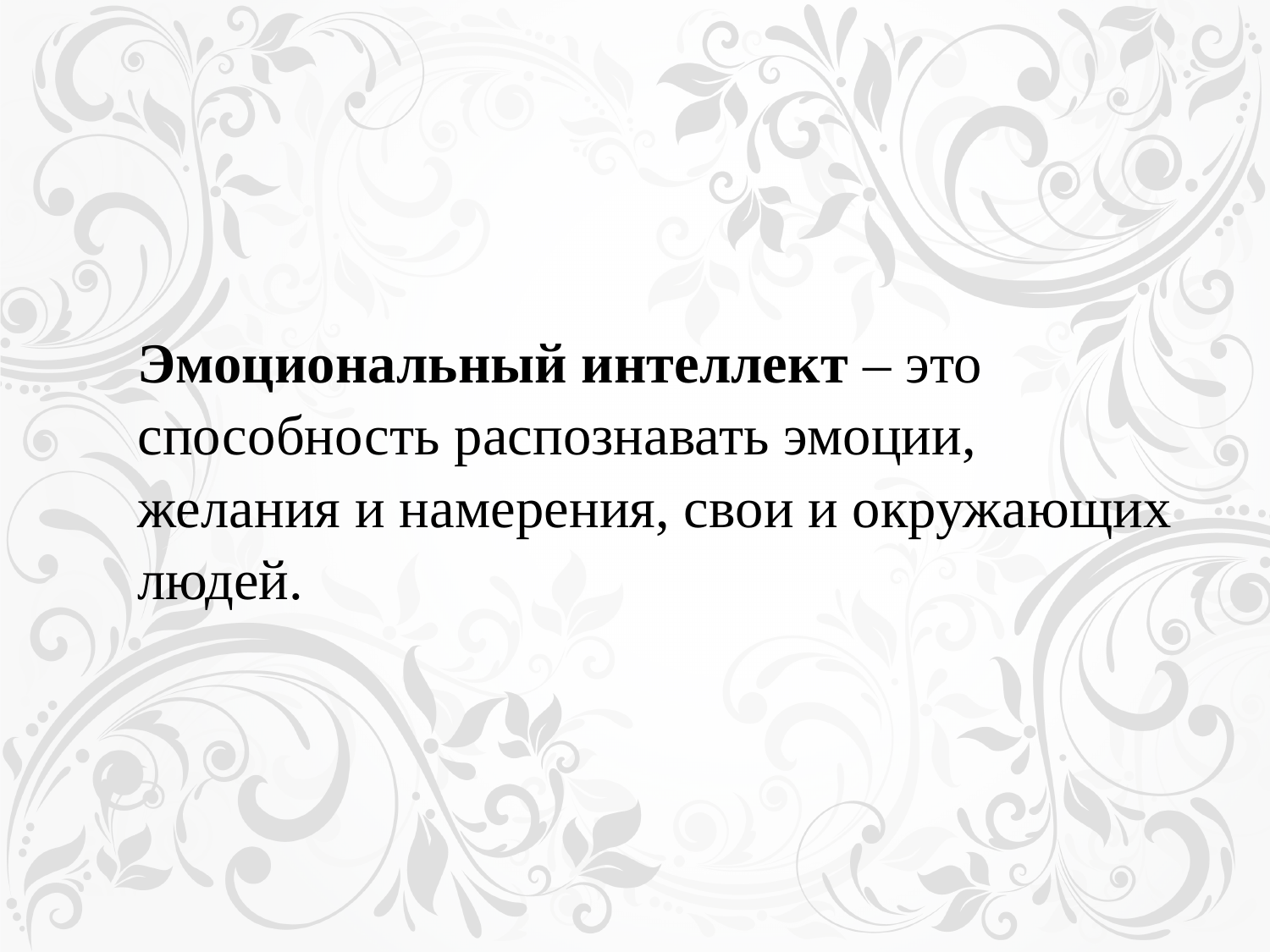

#

Эмоциональный интеллект – это способность распознавать эмоции, желания и намерения, свои и окружающих людей.